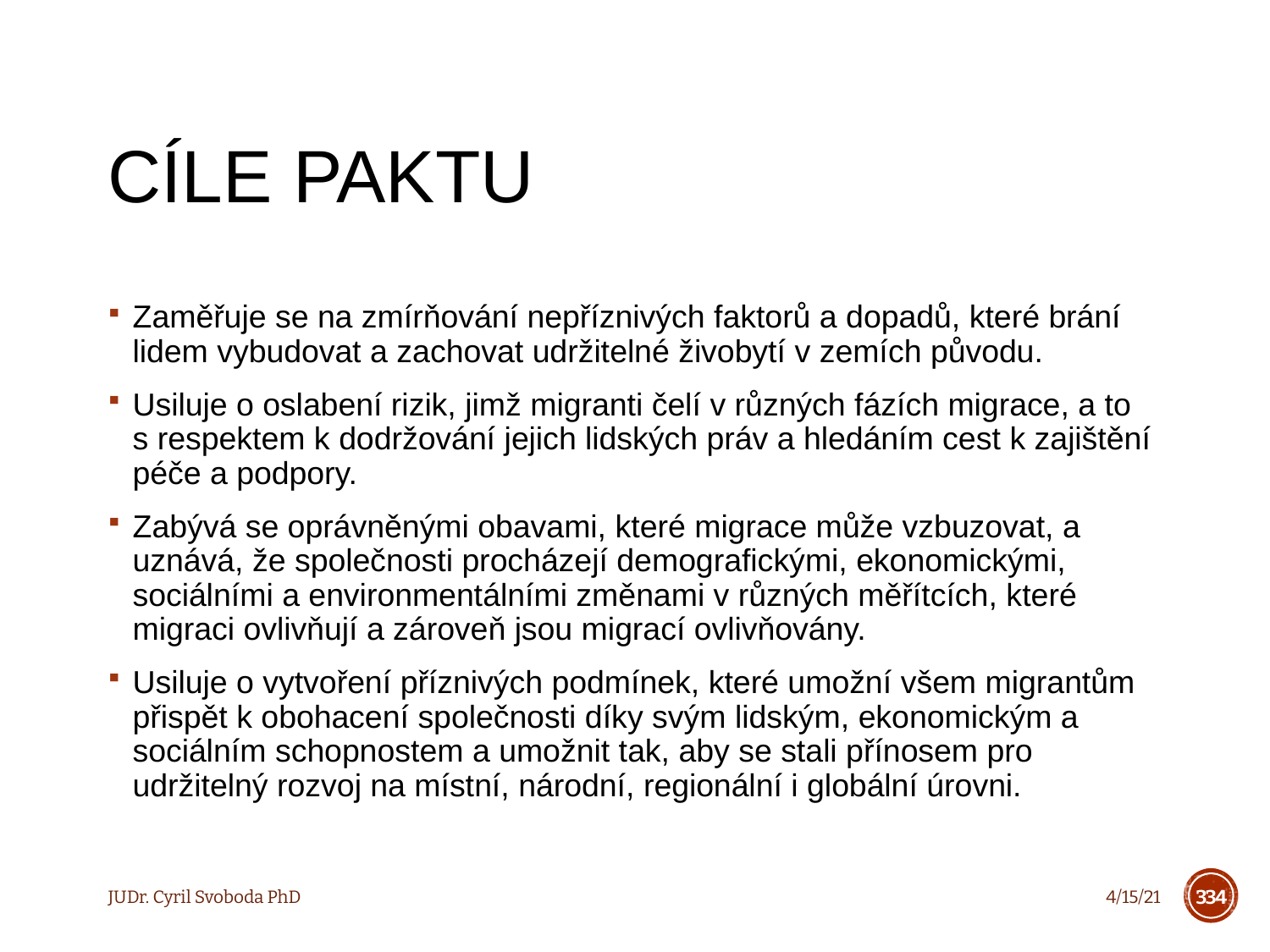

# Cíle paktu
Zaměřuje se na zmírňování nepříznivých faktorů a dopadů, které brání lidem vybudovat a zachovat udržitelné živobytí v zemích původu.
Usiluje o oslabení rizik, jimž migranti čelí v různých fázích migrace, a to s respektem k dodržování jejich lidských práv a hledáním cest k zajištění péče a podpory.
Zabývá se oprávněnými obavami, které migrace může vzbuzovat, a uznává, že společnosti procházejí demografickými, ekonomickými, sociálními a environmentálními změnami v různých měřítcích, které migraci ovlivňují a zároveň jsou migrací ovlivňovány.
Usiluje o vytvoření příznivých podmínek, které umožní všem migrantům přispět k obohacení společnosti díky svým lidským, ekonomickým a sociálním schopnostem a umožnit tak, aby se stali přínosem pro udržitelný rozvoj na místní, národní, regionální i globální úrovni.

JUDr. Cyril Svoboda PhD
4/15/21
334